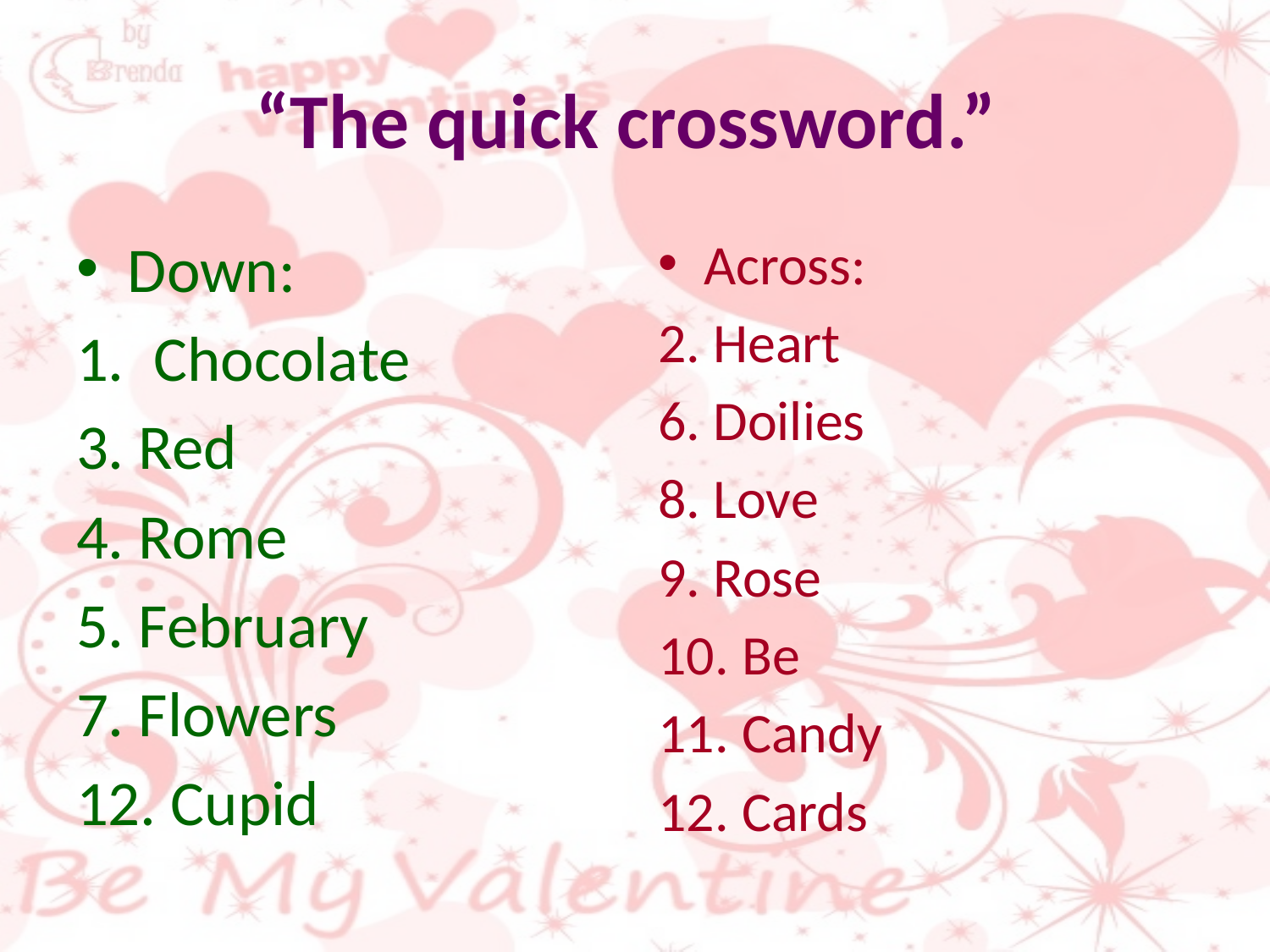

# “The quick crossword.”
Down:
Chocolate
3. Red
4. Rome
5. February
7. Flowers
12. Cupid

Across:
2. Heart
6. Doilies
8. Love
9. Rose
10. Be
11. Candy
12. Cards